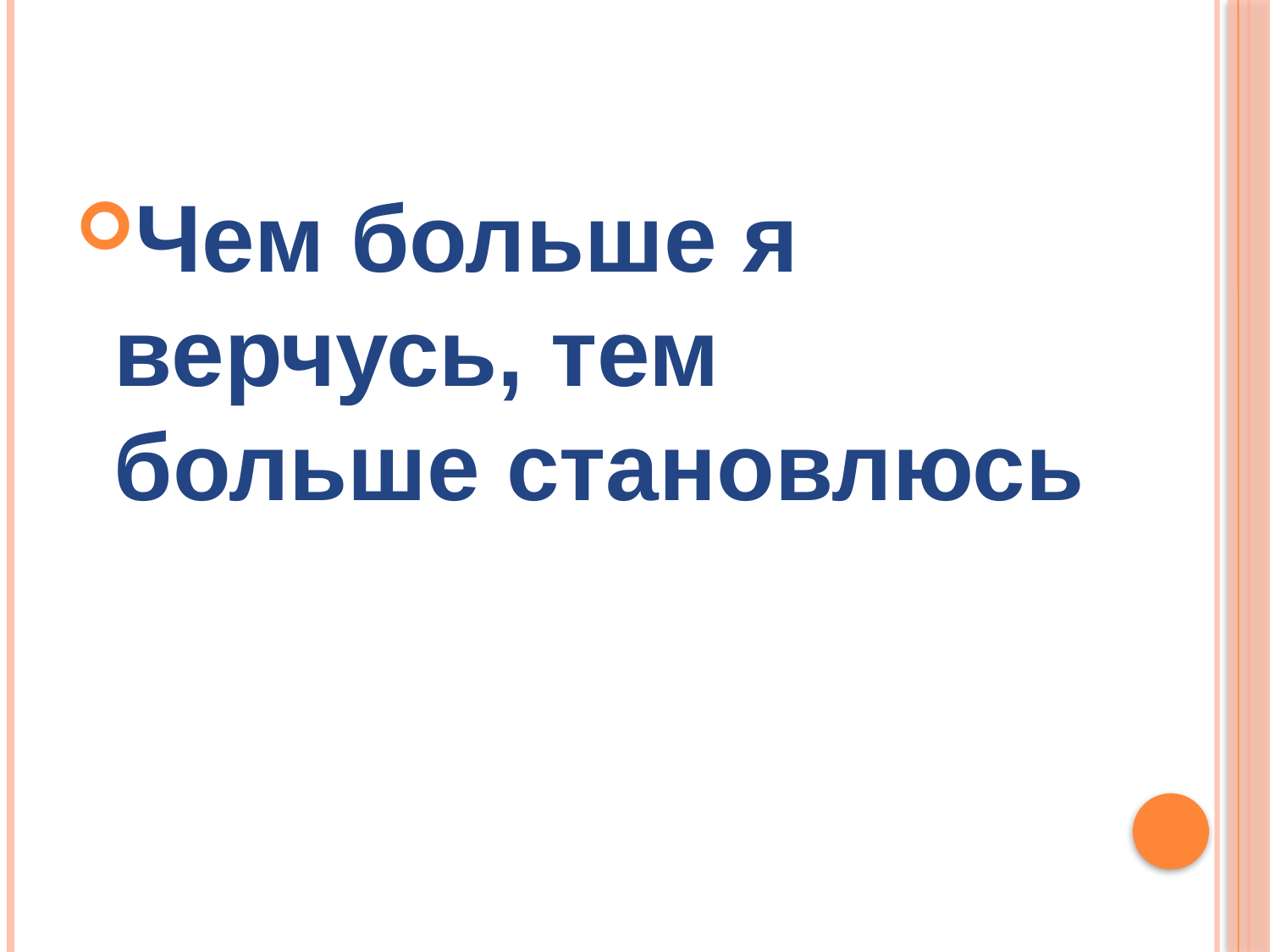

#

Чем больше я верчусь, тем больше становлюсь